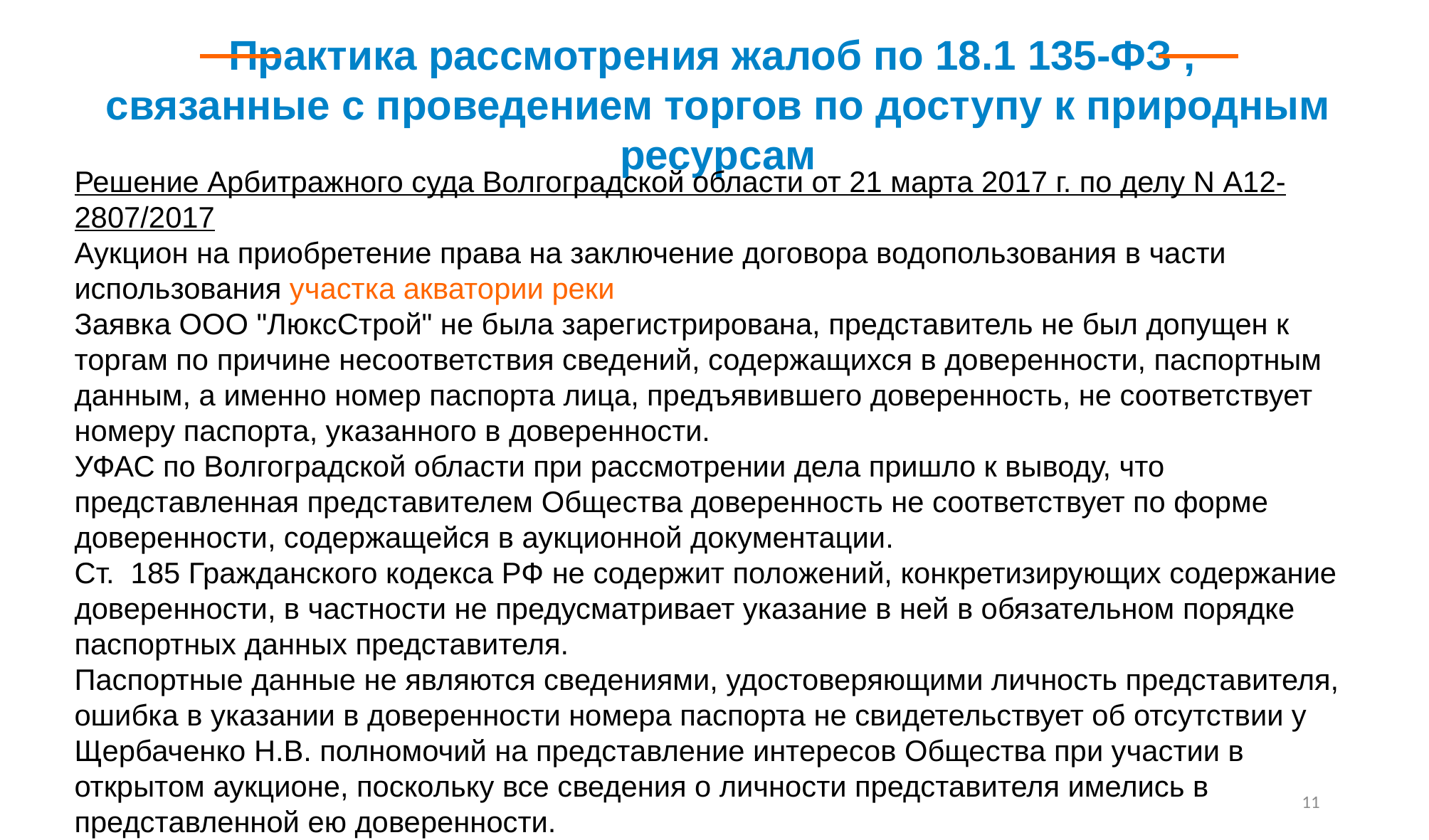

Практика рассмотрения жалоб по 18.1 135-ФЗ ,
связанные с проведением торгов по доступу к природным ресурсам

Решение Арбитражного суда Волгоградской области от 21 марта 2017 г. по делу N А12-2807/2017
Аукцион на приобретение права на заключение договора водопользования в части использования участка акватории реки
Заявка ООО "ЛюксСтрой" не была зарегистрирована, представитель не был допущен к торгам по причине несоответствия сведений, содержащихся в доверенности, паспортным данным, а именно номер паспорта лица, предъявившего доверенность, не соответствует номеру паспорта, указанного в доверенности.
УФАС по Волгоградской области при рассмотрении дела пришло к выводу, что представленная представителем Общества доверенность не соответствует по форме доверенности, содержащейся в аукционной документации.
Ст.  185 Гражданского кодекса РФ не содержит положений, конкретизирующих содержание доверенности, в частности не предусматривает указание в ней в обязательном порядке паспортных данных представителя.
Паспортные данные не являются сведениями, удостоверяющими личность представителя, ошибка в указании в доверенности номера паспорта не свидетельствует об отсутствии у Щербаченко Н.В. полномочий на представление интересов Общества при участии в открытом аукционе, поскольку все сведения о личности представителя имелись в представленной ею доверенности.
Указанный вывод подтвержден и судебной практикой - Постановлением Президиума ВАС РФ от 16.06.2009 г. N 750/09.
Нарушение установленного законодательством Российской Федерации порядка допуска к участию
11